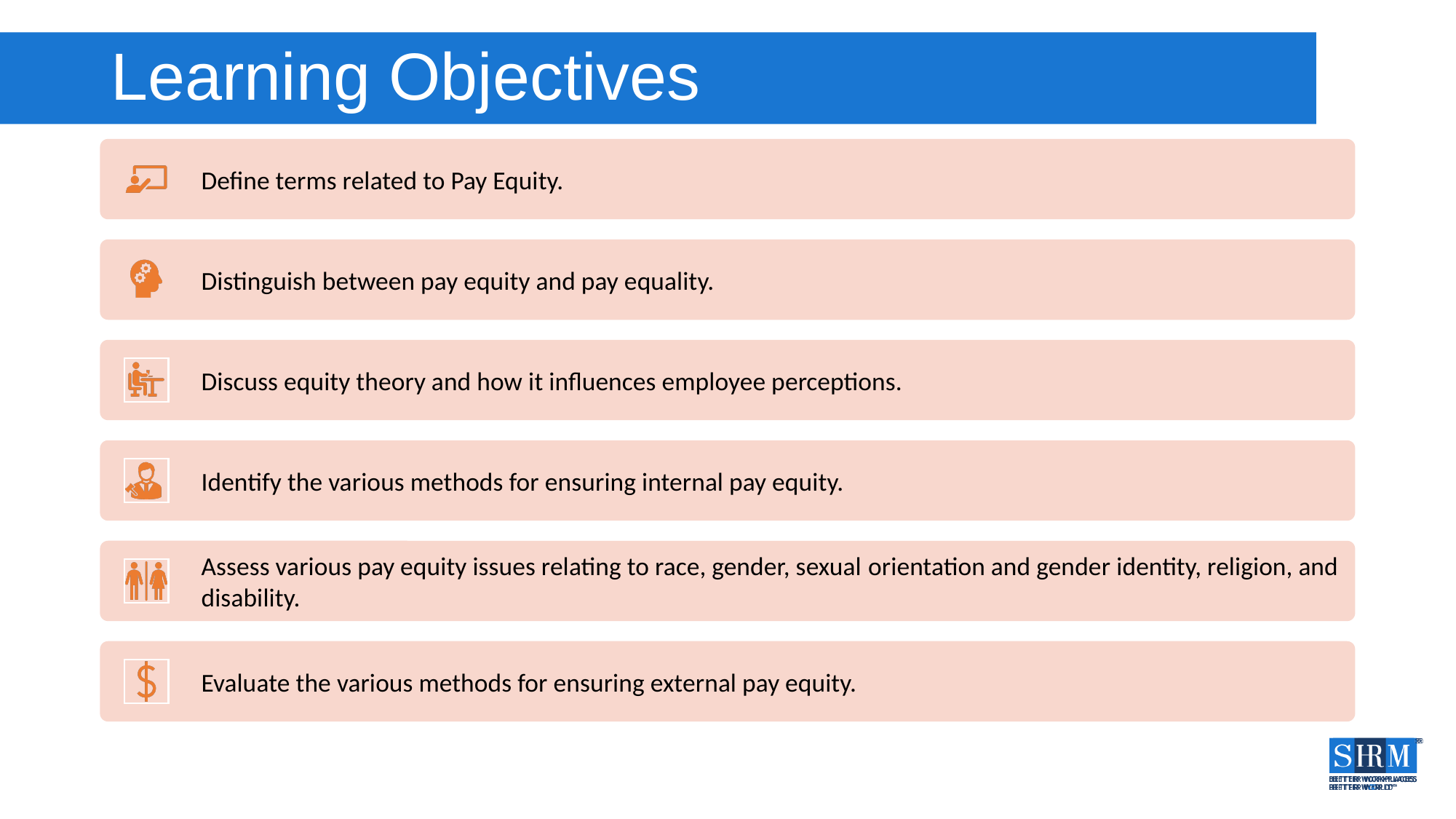

# Learning Objectives
Define terms related to Pay Equity.
Distinguish between pay equity and pay equality.
Discuss equity theory and how it influences employee perceptions.
Identify the various methods for ensuring internal pay equity.
Assess various pay equity issues relating to race, gender, sexual orientation and gender identity, religion, and disability.
Evaluate the various methods for ensuring external pay equity.